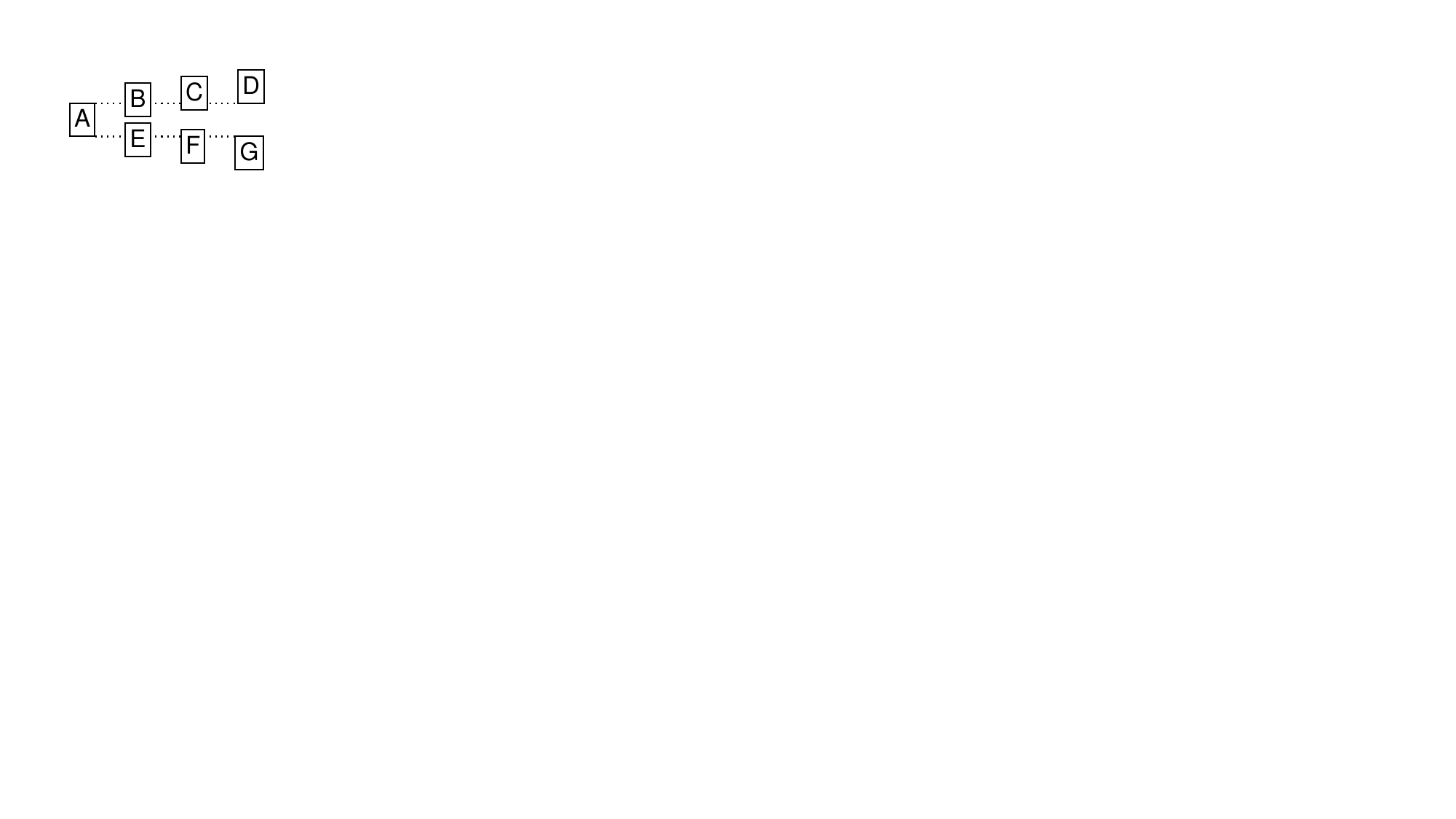

D
C
B
A
E
F
G